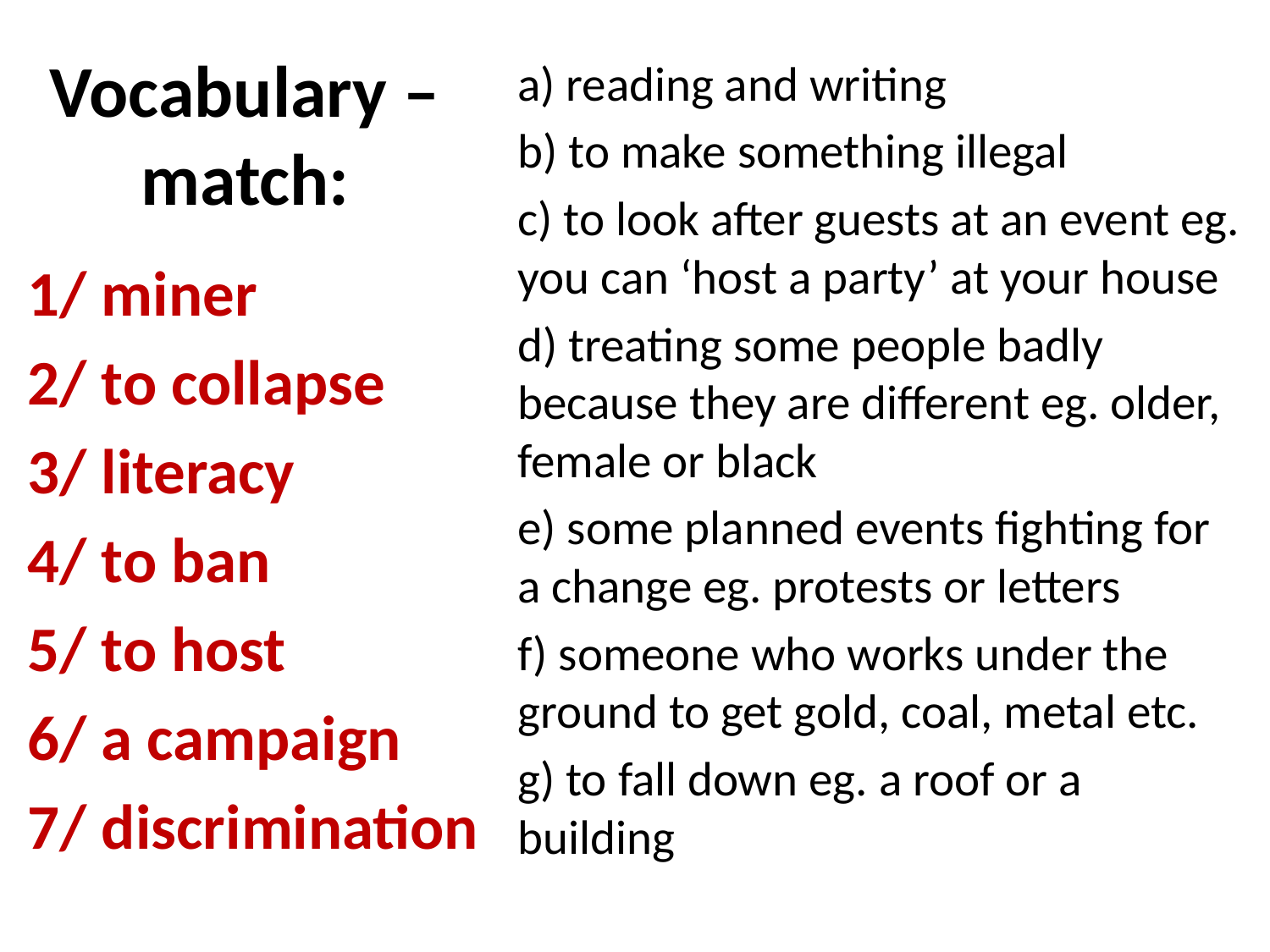

# Vocabulary – match:
a) reading and writing
b) to make something illegal
c) to look after guests at an event eg. you can ‘host a party’ at your house
d) treating some people badly because they are different eg. older, female or black
e) some planned events fighting for a change eg. protests or letters
f) someone who works under the ground to get gold, coal, metal etc.
g) to fall down eg. a roof or a building
1/ miner
2/ to collapse
3/ literacy
4/ to ban
5/ to host
6/ a campaign
7/ discrimination